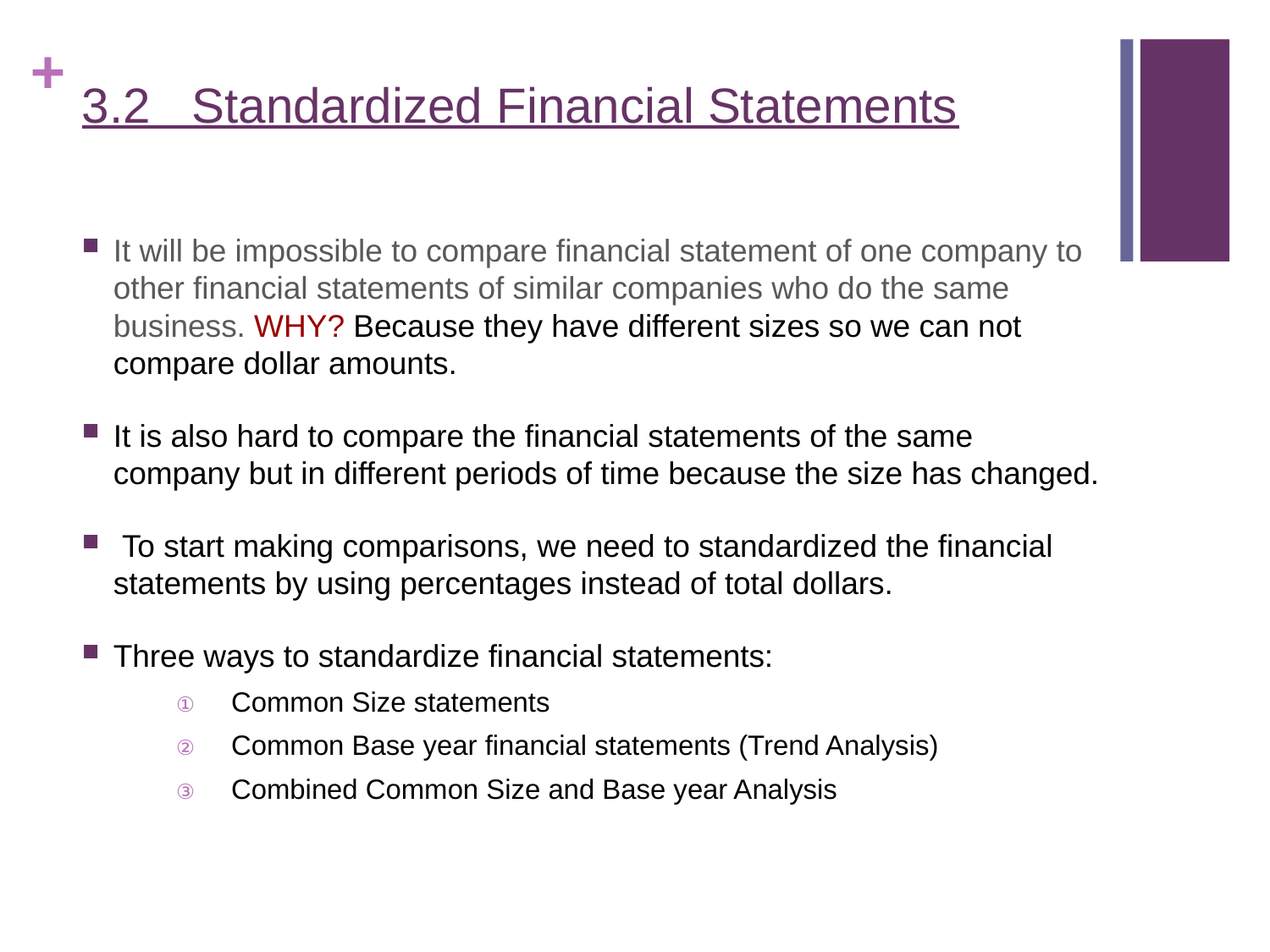

# 3.2   Standardized Financial Statements
It will be impossible to compare financial statement of one company to other financial statements of similar companies who do the same business. WHY? Because they have different sizes so we can not compare dollar amounts.
It is also hard to compare the financial statements of the same company but in different periods of time because the size has changed.
 To start making comparisons, we need to standardized the financial statements by using percentages instead of total dollars.
Three ways to standardize financial statements:
 Common Size statements
 Common Base year financial statements (Trend Analysis)
 Combined Common Size and Base year Analysis